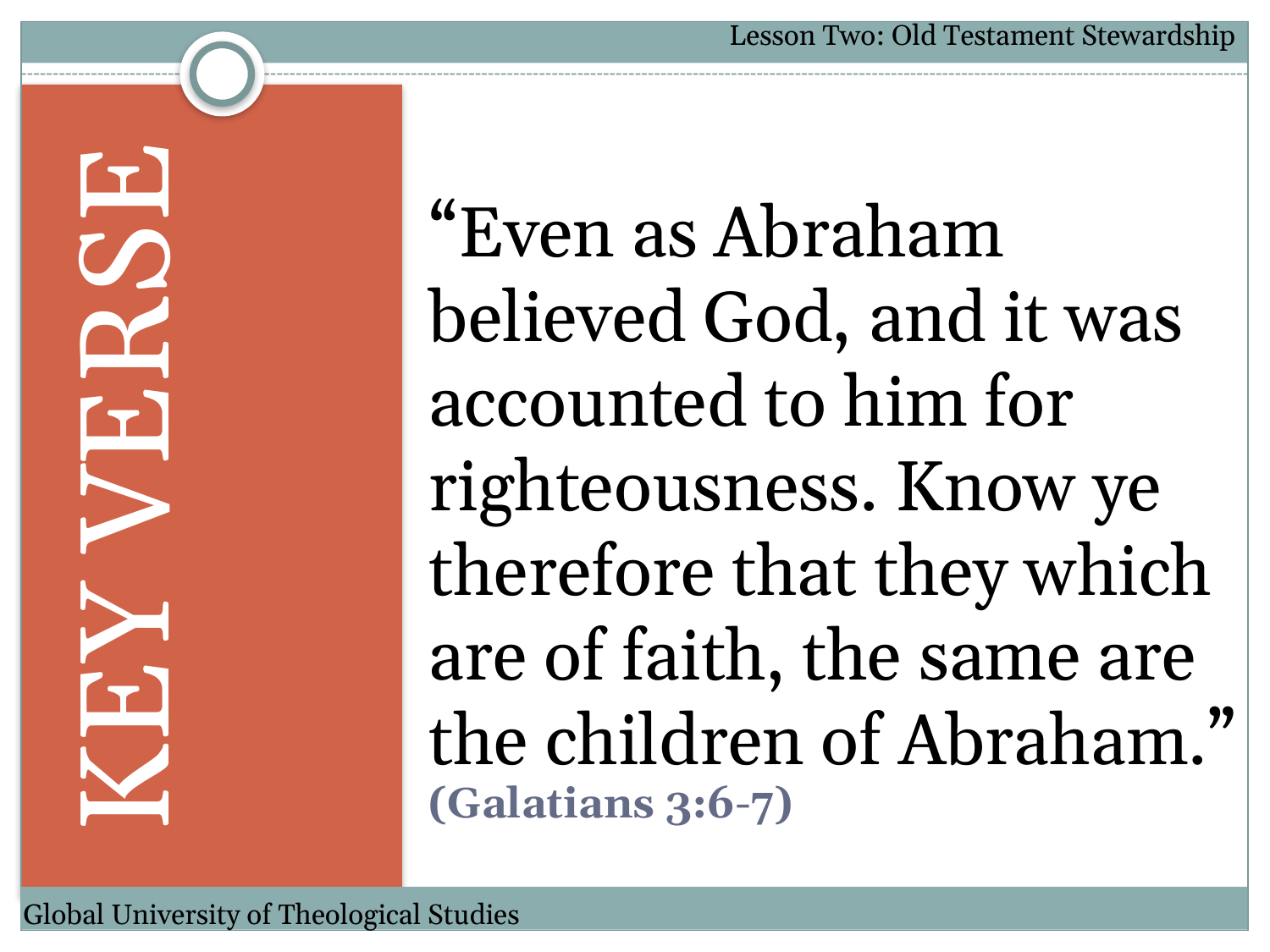

Lesson Two: Old Testament Stewardship
Key verse
“Even as Abraham believed God, and it was accounted to him for righteousness. Know ye therefore that they which are of faith, the same are the children of Abraham.”
# (Galatians 3:6-7)
Global University of Theological Studies